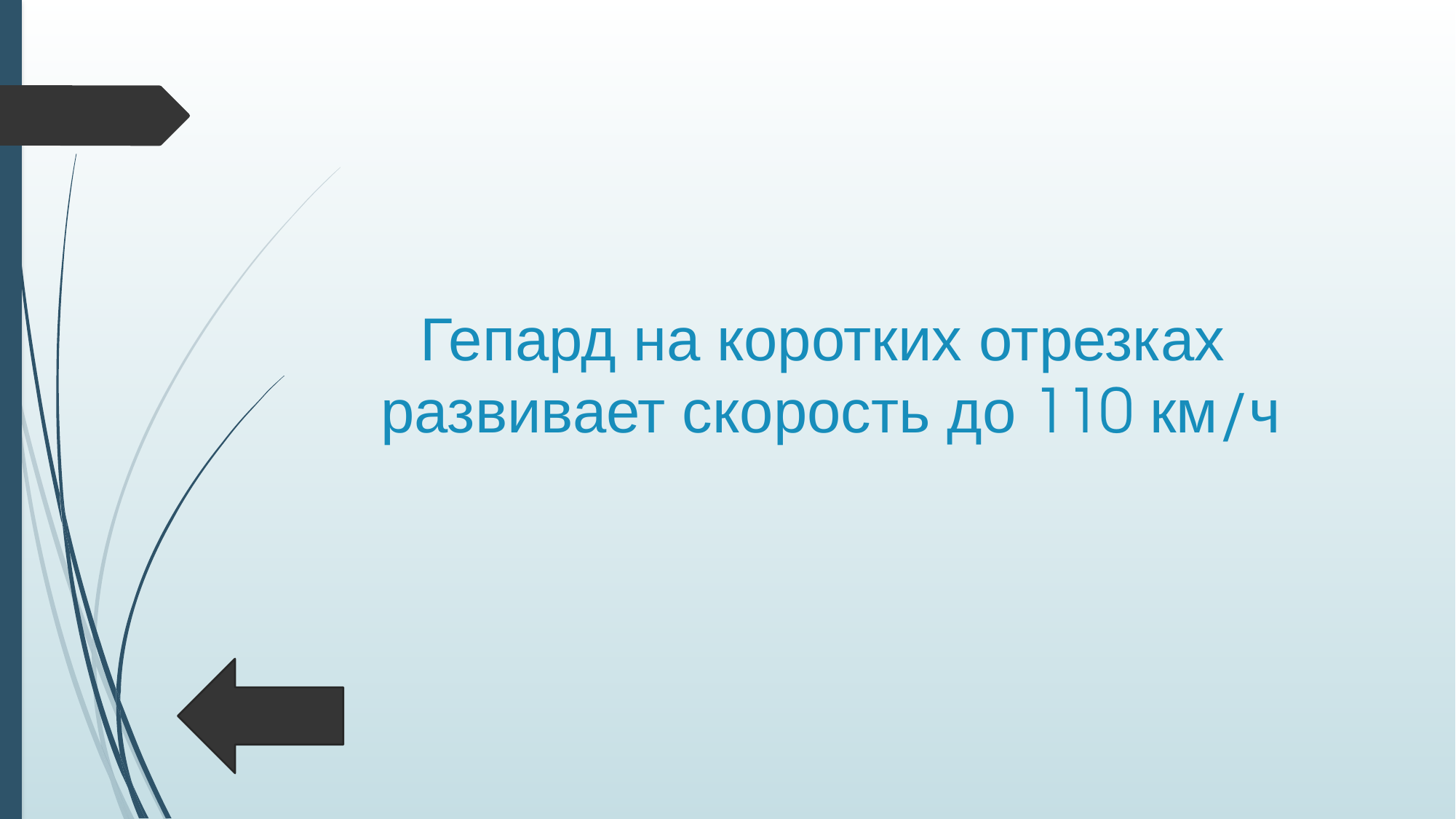

# Гепард на коротких отрезках  развивает скорость до 110 км/ч